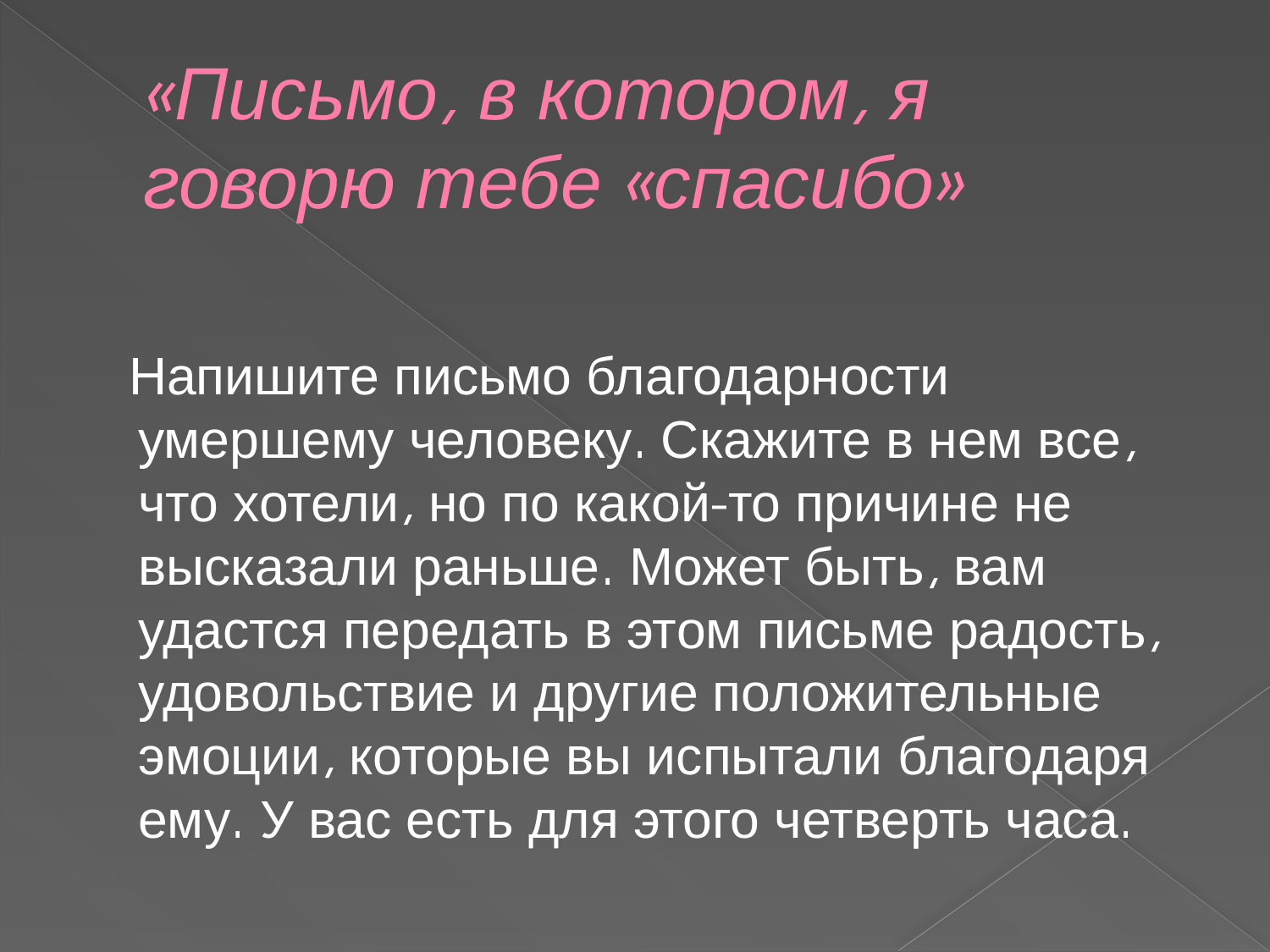

# «Письмо, в котором, я говорю тебе «спасибо»

   Напишите письмо благодарности умершему человеку. Скажите в нем все, что хотели, но по какой-то причине не высказали раньше. Может быть, вам удастся передать в этом письме радость, удовольствие и другие положительные эмоции, которые вы испытали благодаря ему. У вас есть для этого четверть часа.